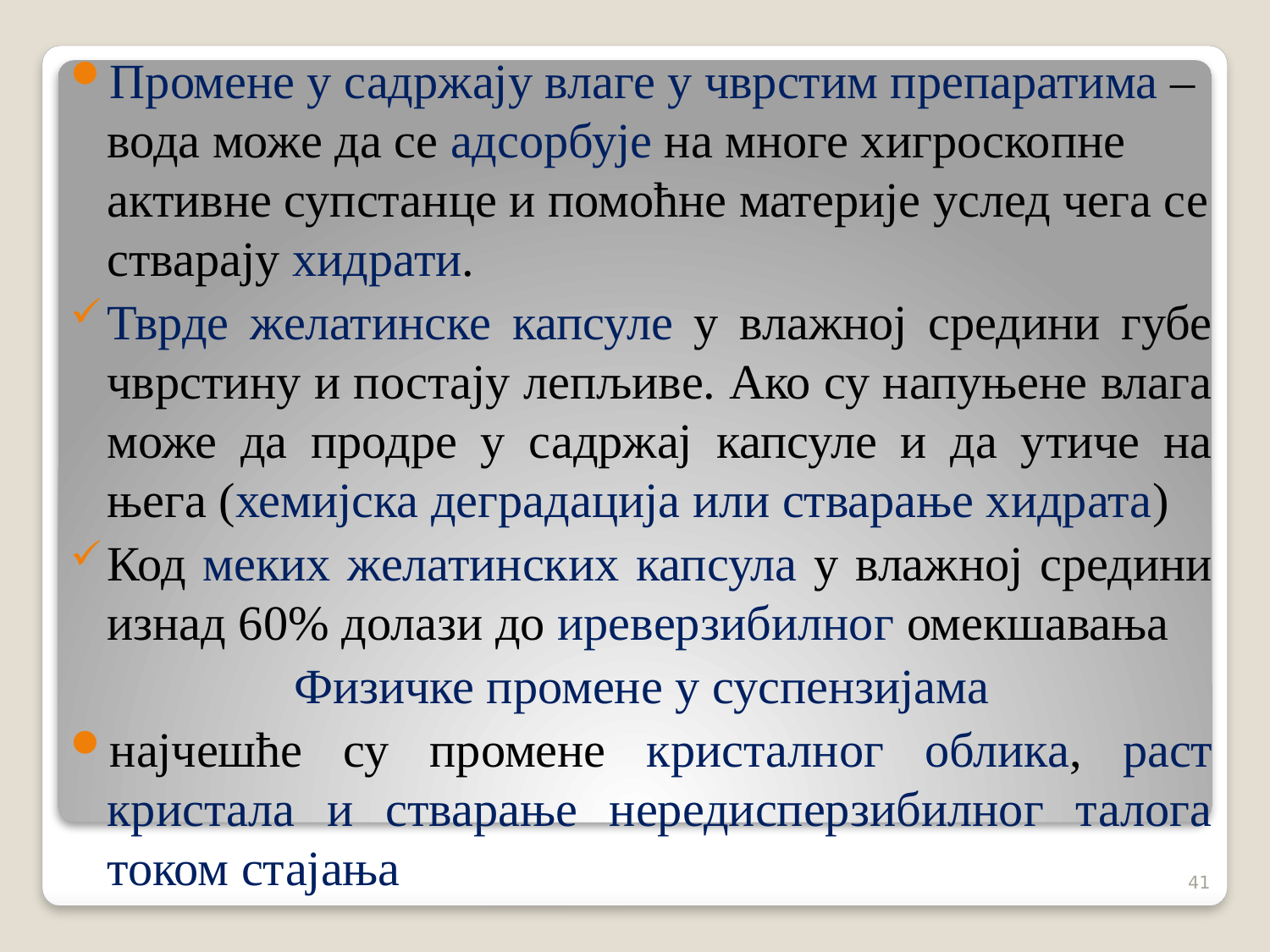

Промене у садржају влаге у чврстим препаратима – вода може да се адсорбује на многе хигроскопне активне супстанце и помоћне материје услед чега се стварају хидрати.
Тврде желатинске капсуле у влажној средини губе чврстину и постају лепљиве. Ако су напуњене влага може да продре у садржај капсуле и да утиче на њега (хемијска деградација или стварање хидрата)
Код меких желатинских капсула у влажној средини изнад 60% долази до иреверзибилног омекшавања
Физичке промене у суспензијама
најчешће су промене кристалног облика, раст кристала и стварање нередисперзибилног талога током стајања
41